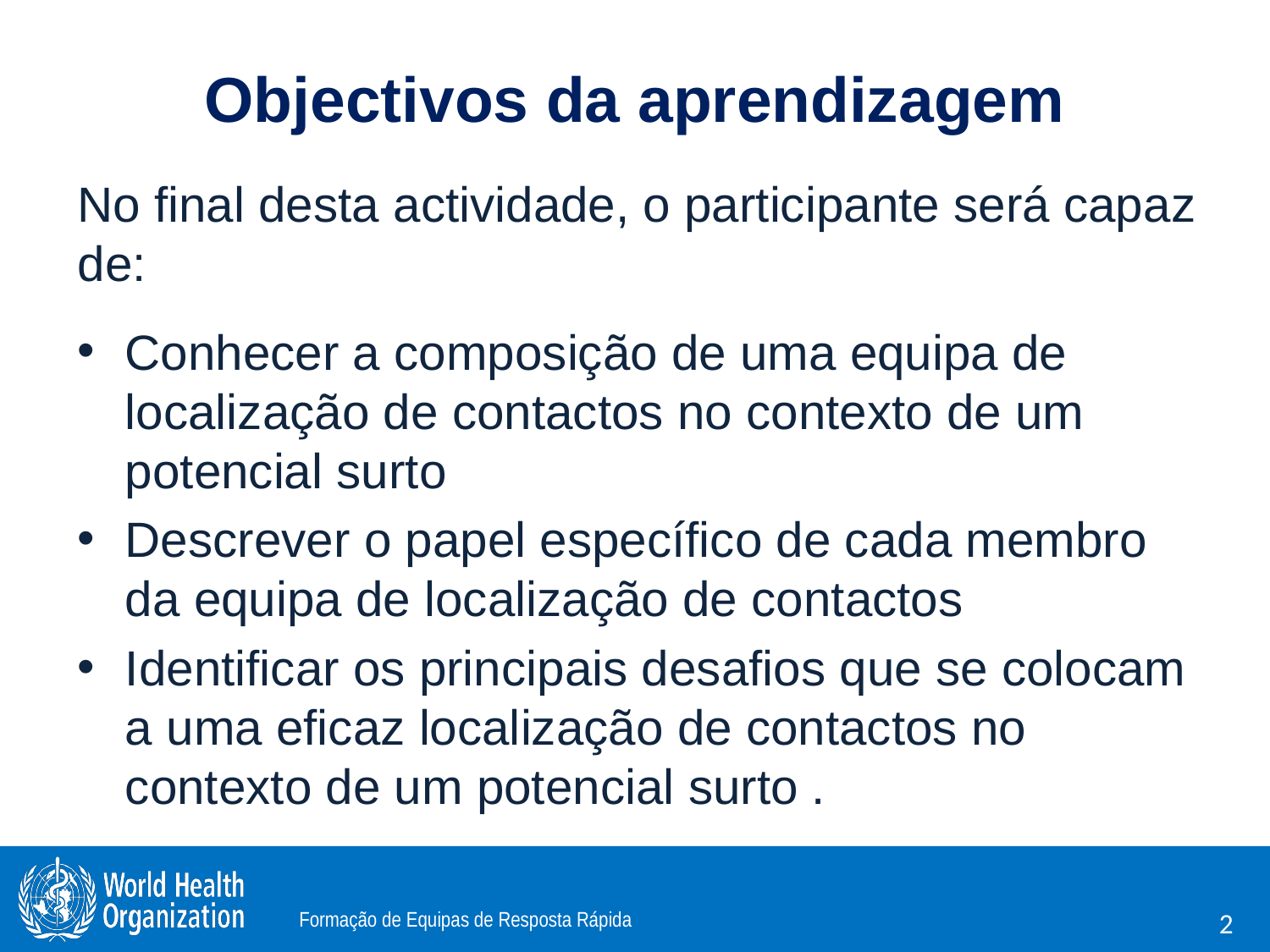

# Objectivos da aprendizagem
No final desta actividade, o participante será capaz de:

Conhecer a composição de uma equipa de localização de contactos no contexto de um potencial surto
Descrever o papel específico de cada membro da equipa de localização de contactos
Identificar os principais desafios que se colocam a uma eficaz localização de contactos no contexto de um potencial surto .